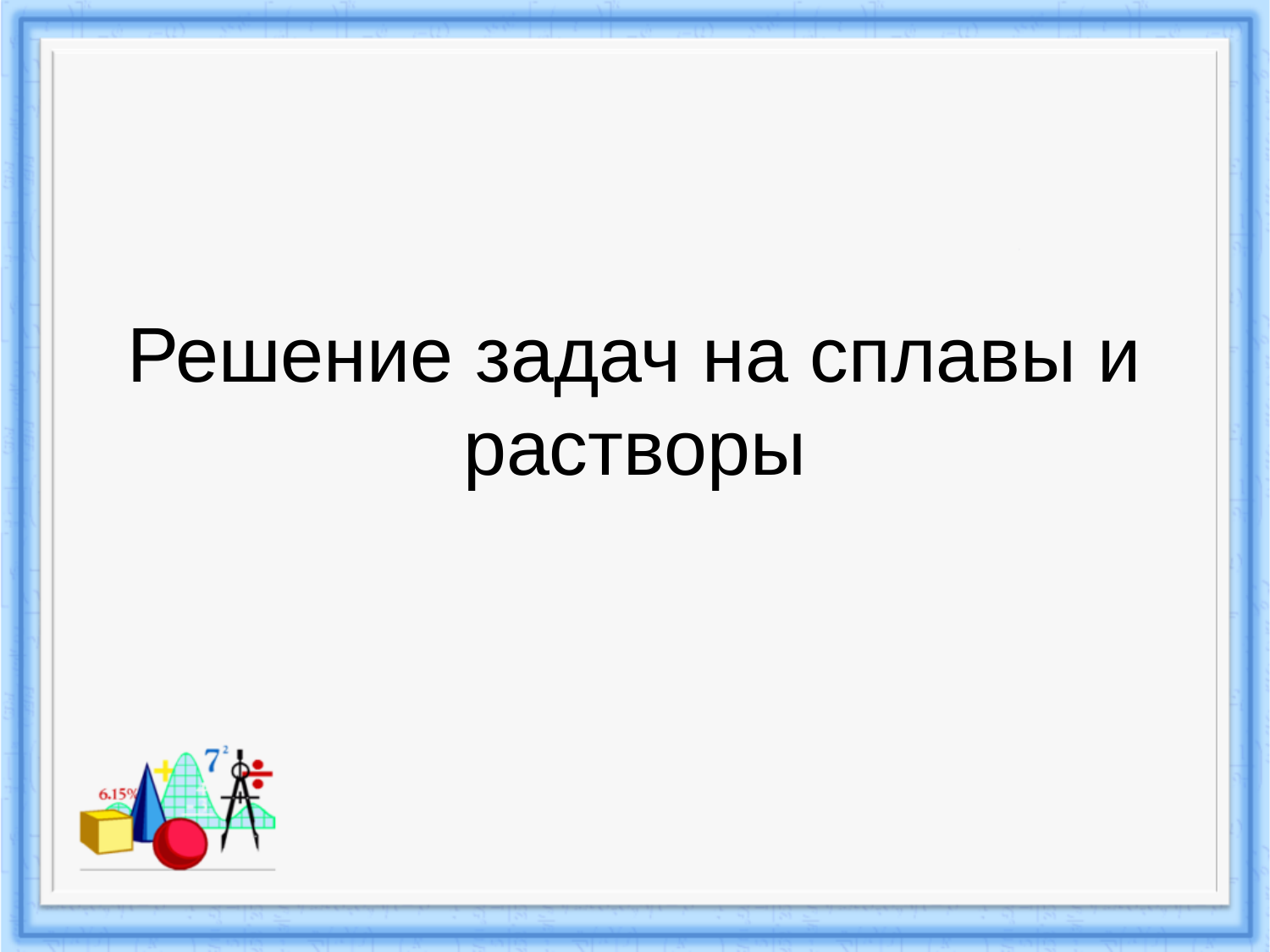

# Решение задач на сплавы и растворы